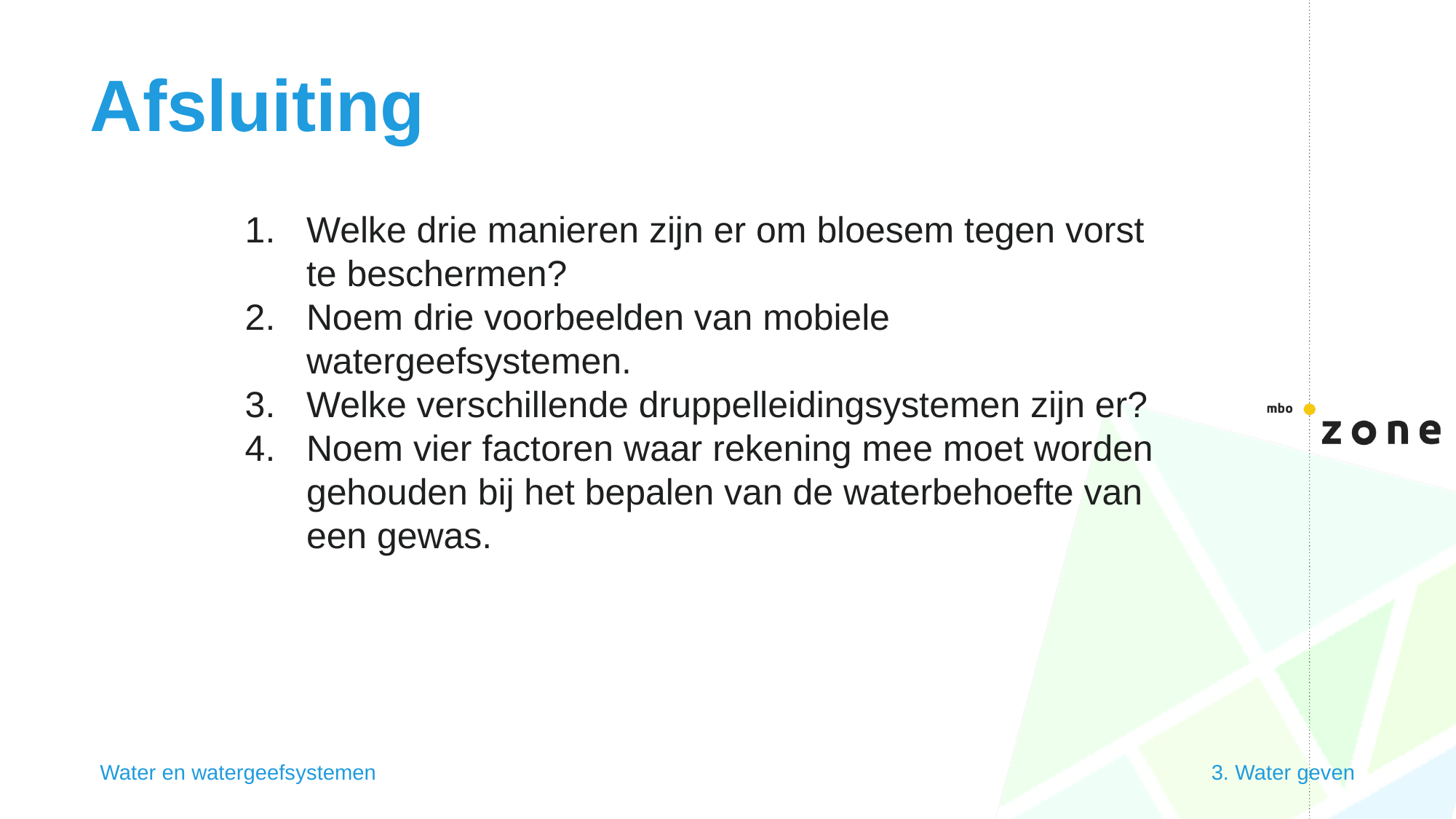

# Afsluiting
Welke drie manieren zijn er om bloesem tegen vorst te beschermen?
Noem drie voorbeelden van mobiele watergeefsystemen.
Welke verschillende druppelleidingsystemen zijn er?
Noem vier factoren waar rekening mee moet worden gehouden bij het bepalen van de waterbehoefte van een gewas.
Water en watergeefsystemen
3. Water geven